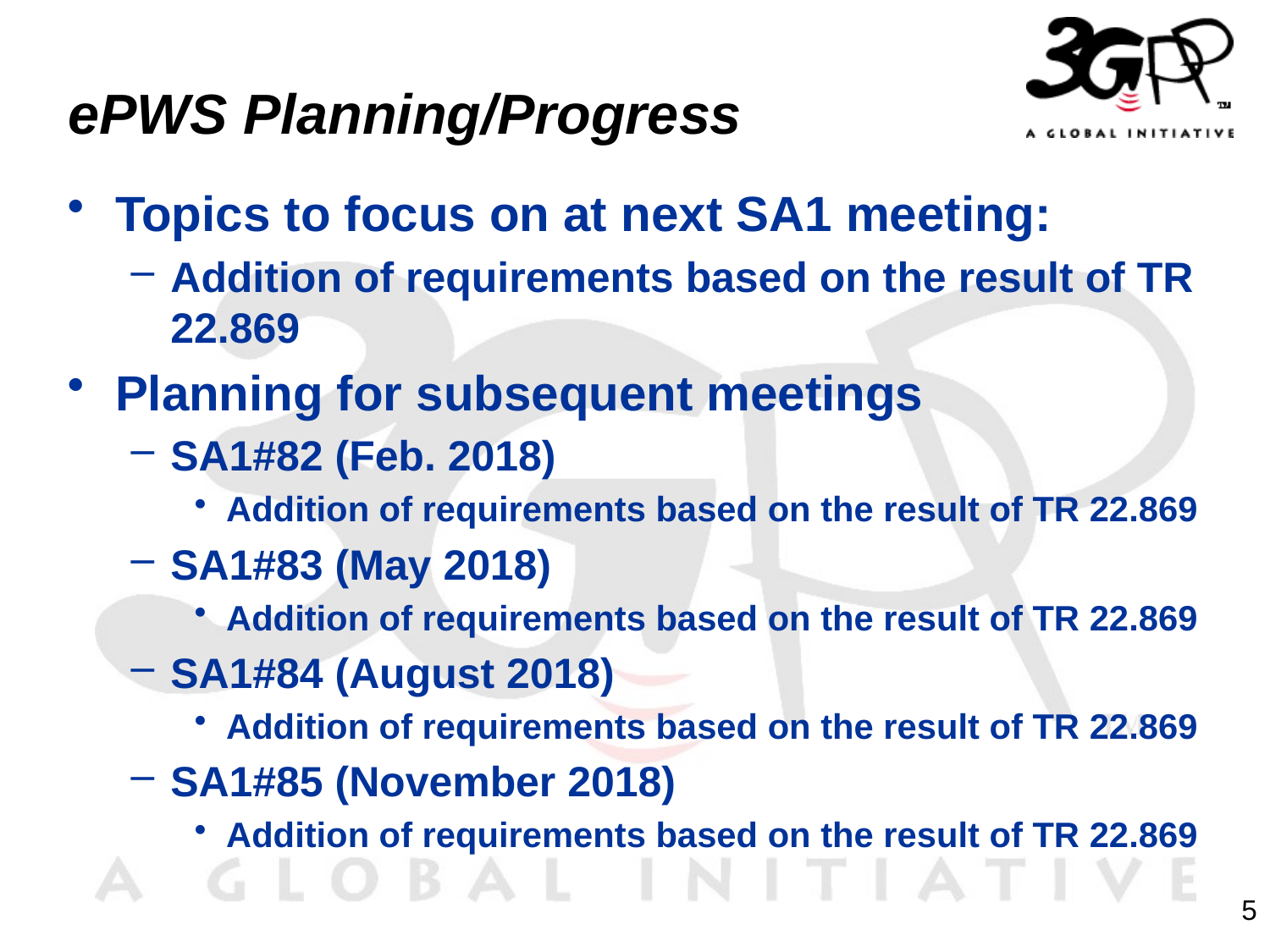

# ePWS Planning/Progress
Topics to focus on at next SA1 meeting:
Addition of requirements based on the result of TR 22.869
Planning for subsequent meetings
SA1#82 (Feb. 2018)
Addition of requirements based on the result of TR 22.869
SA1#83 (May 2018)
Addition of requirements based on the result of TR 22.869
SA1#84 (August 2018)
Addition of requirements based on the result of TR 22.869
SA1#85 (November 2018)
Addition of requirements based on the result of TR 22.869

5